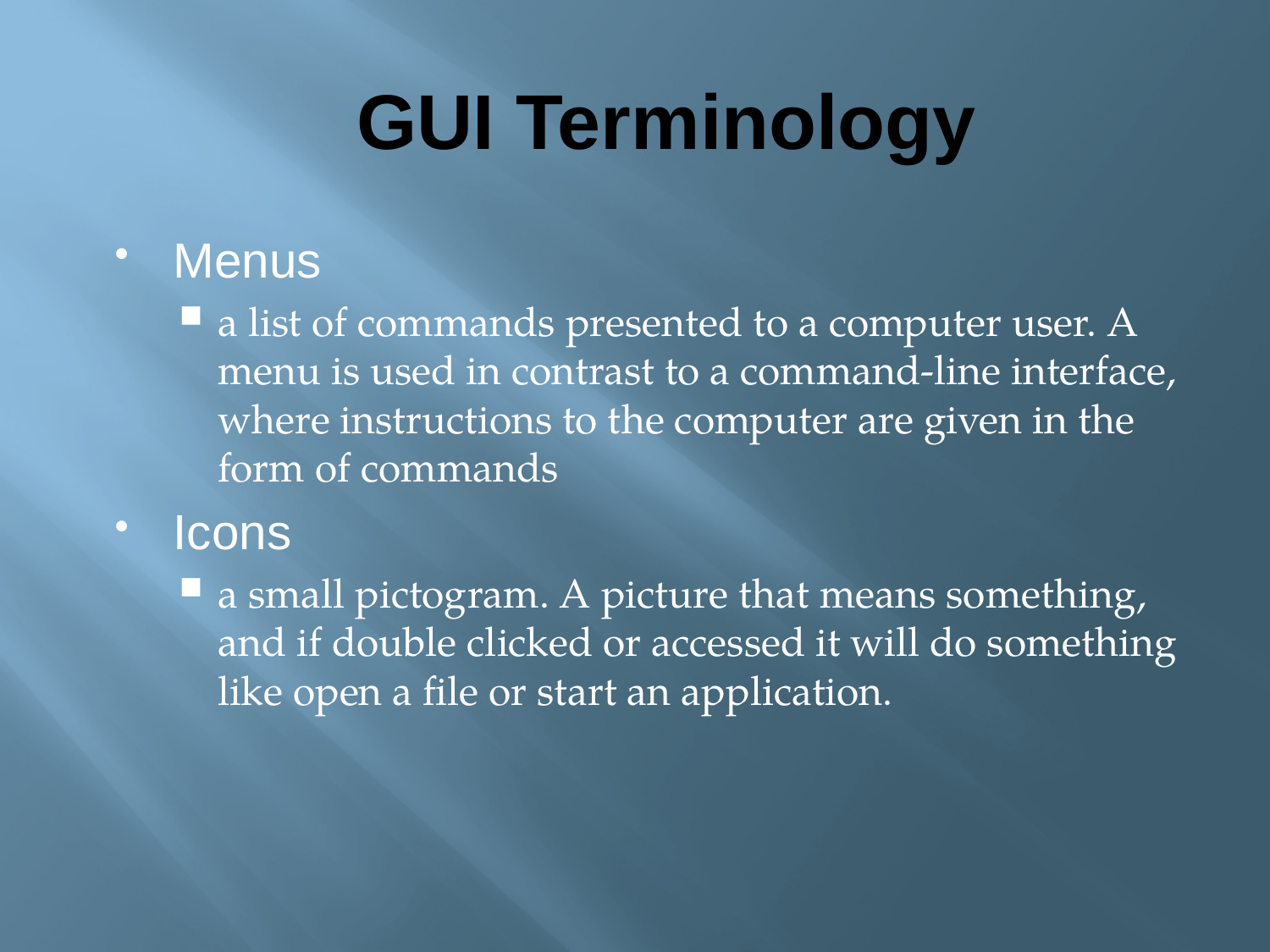

# GUI Terminology
Menus
a list of commands presented to a computer user. A menu is used in contrast to a command-line interface, where instructions to the computer are given in the form of commands
Icons
a small pictogram. A picture that means something, and if double clicked or accessed it will do something like open a file or start an application.